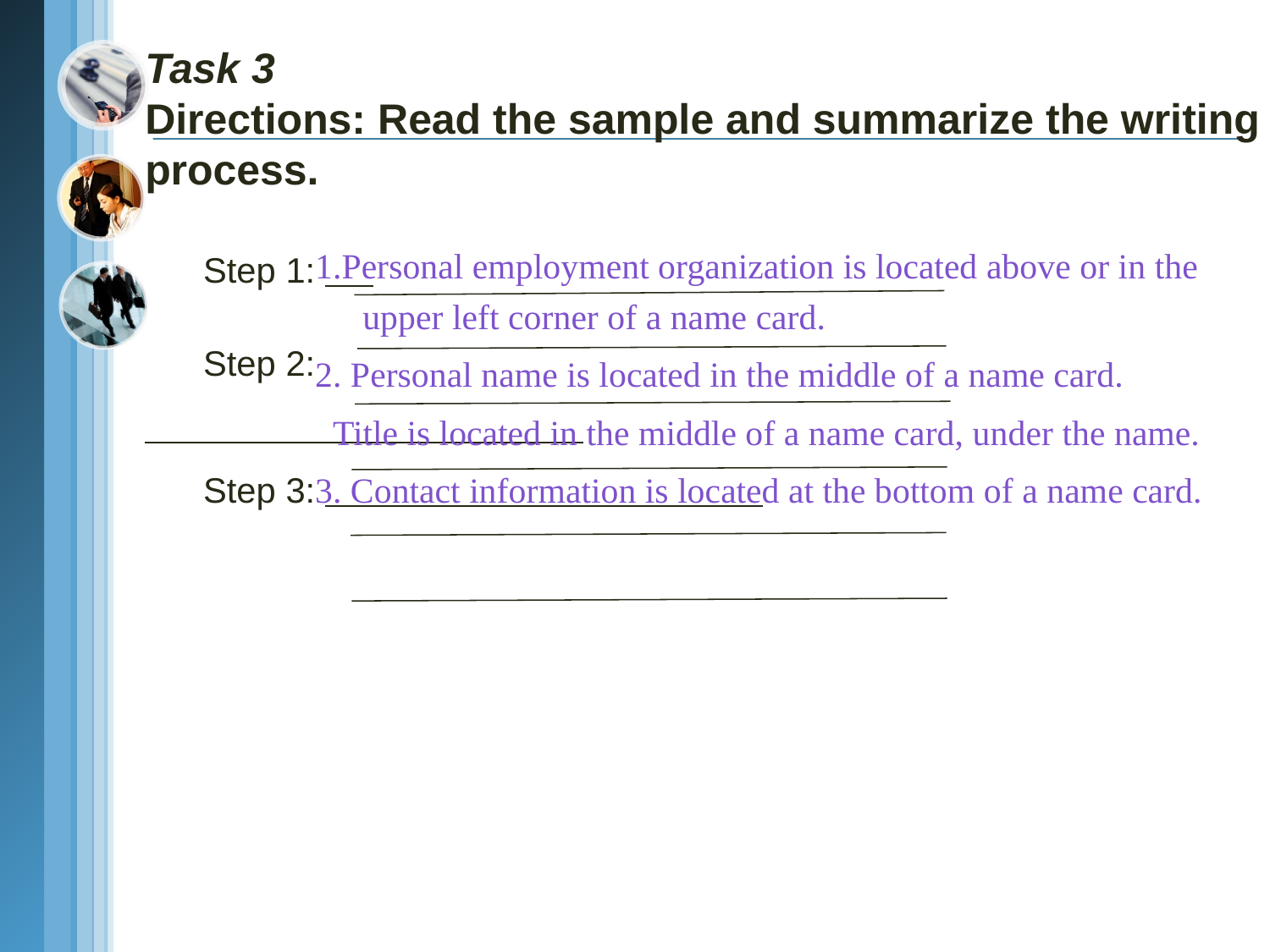

# Task 3 Directions: Read the sample and summarize the writing process.

      Step 1:
      Step 2:

      Step 3:

1.Personal employment organization is located above or in the upper left corner of a name card.
2. Personal name is located in the middle of a name card.
  Title is located in the middle of a name card, under the name.
3. Contact information is located at the bottom of a name card.